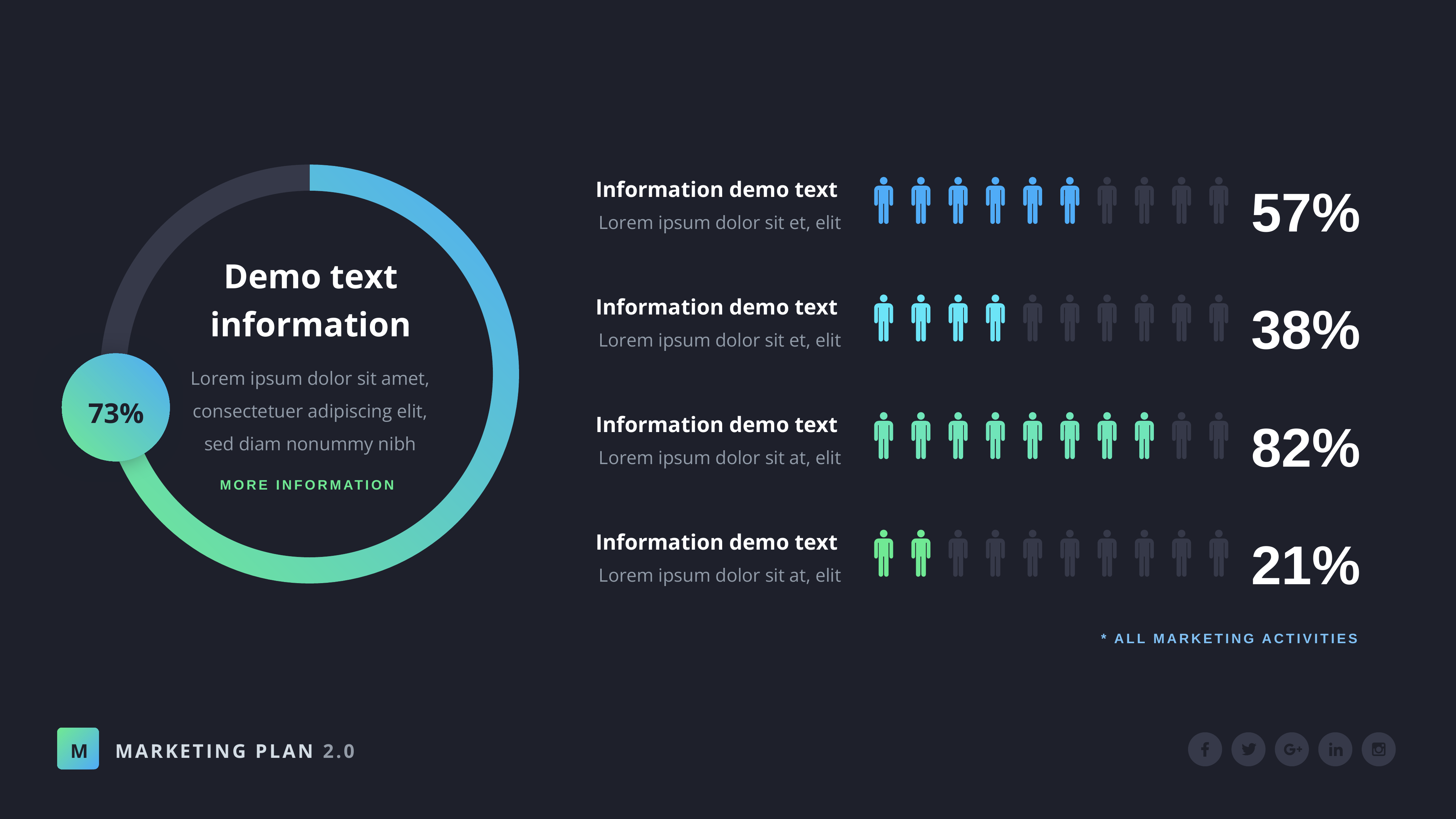

### Chart

| Category | Total |
|---|---|
| Sale1 | 8.2 |
| Sale2 | 3.2 |

73%
Demo text information
Lorem ipsum dolor sit amet, consectetuer adipiscing elit, sed diam nonummy nibh
MORE INFORMATION
57%
Information demo text
Lorem ipsum dolor sit et, elit

38%
Information demo text
Lorem ipsum dolor sit et, elit

82%
Information demo text
Lorem ipsum dolor sit at, elit

21%
Information demo text
Lorem ipsum dolor sit at, elit

* ALL MARKETING ACTIVITIES